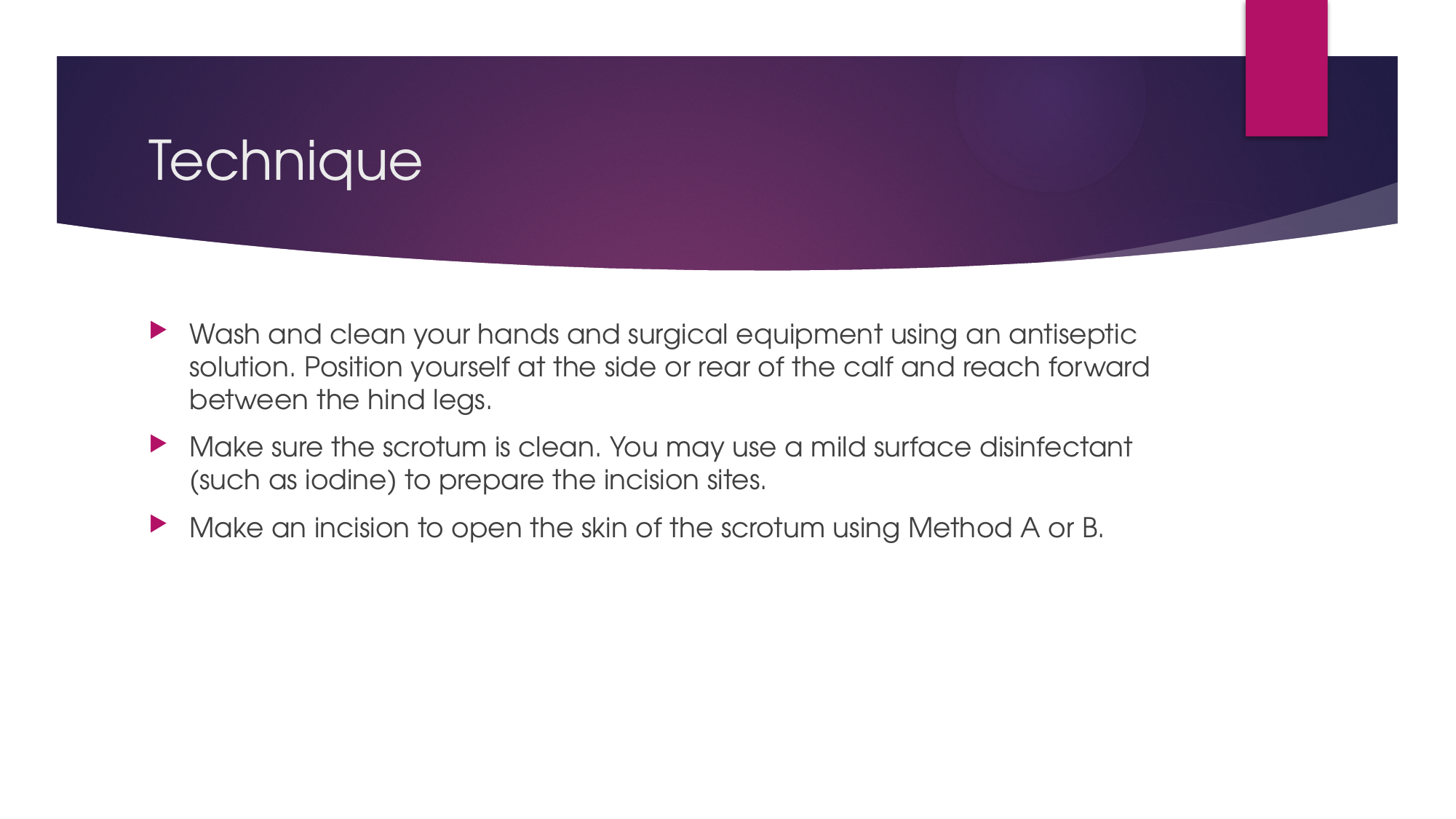

# Technique
Wash and clean your hands and surgical equipment using an antiseptic solution. Position yourself at the side or rear of the calf and reach forward between the hind legs.
Make sure the scrotum is clean. You may use a mild surface disinfectant (such as iodine) to prepare the incision sites.
Make an incision to open the skin of the scrotum using Method A or B.